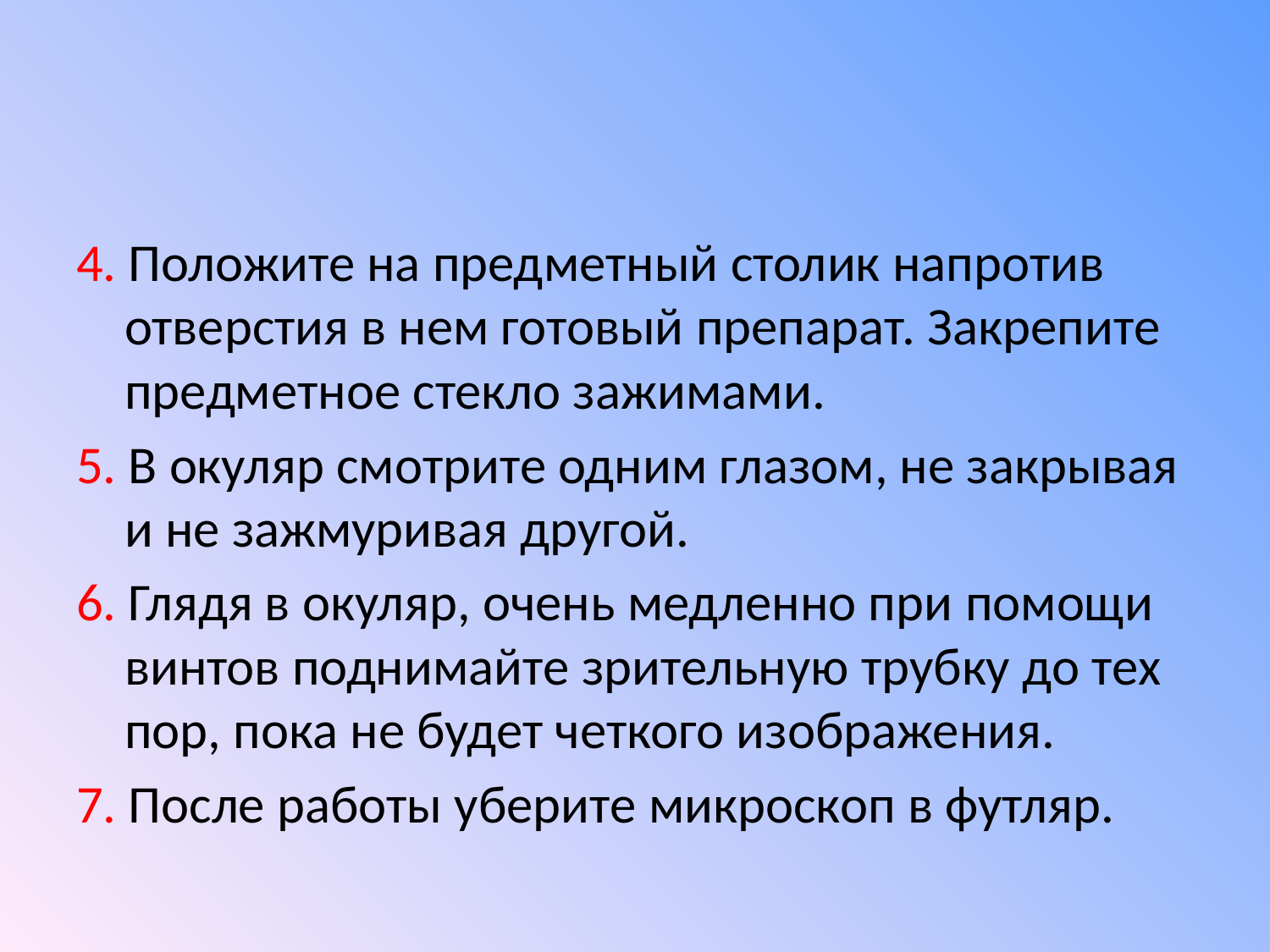

#
4. Положите на предметный столик напротив отверстия в нем готовый препарат. Закрепите предметное стекло зажимами.
5. В окуляр смотрите одним глазом, не закрывая и не зажмуривая другой.
6. Глядя в окуляр, очень медленно при помощи винтов поднимайте зрительную трубку до тех пор, пока не будет четкого изображения.
7. После работы уберите микроскоп в футляр.